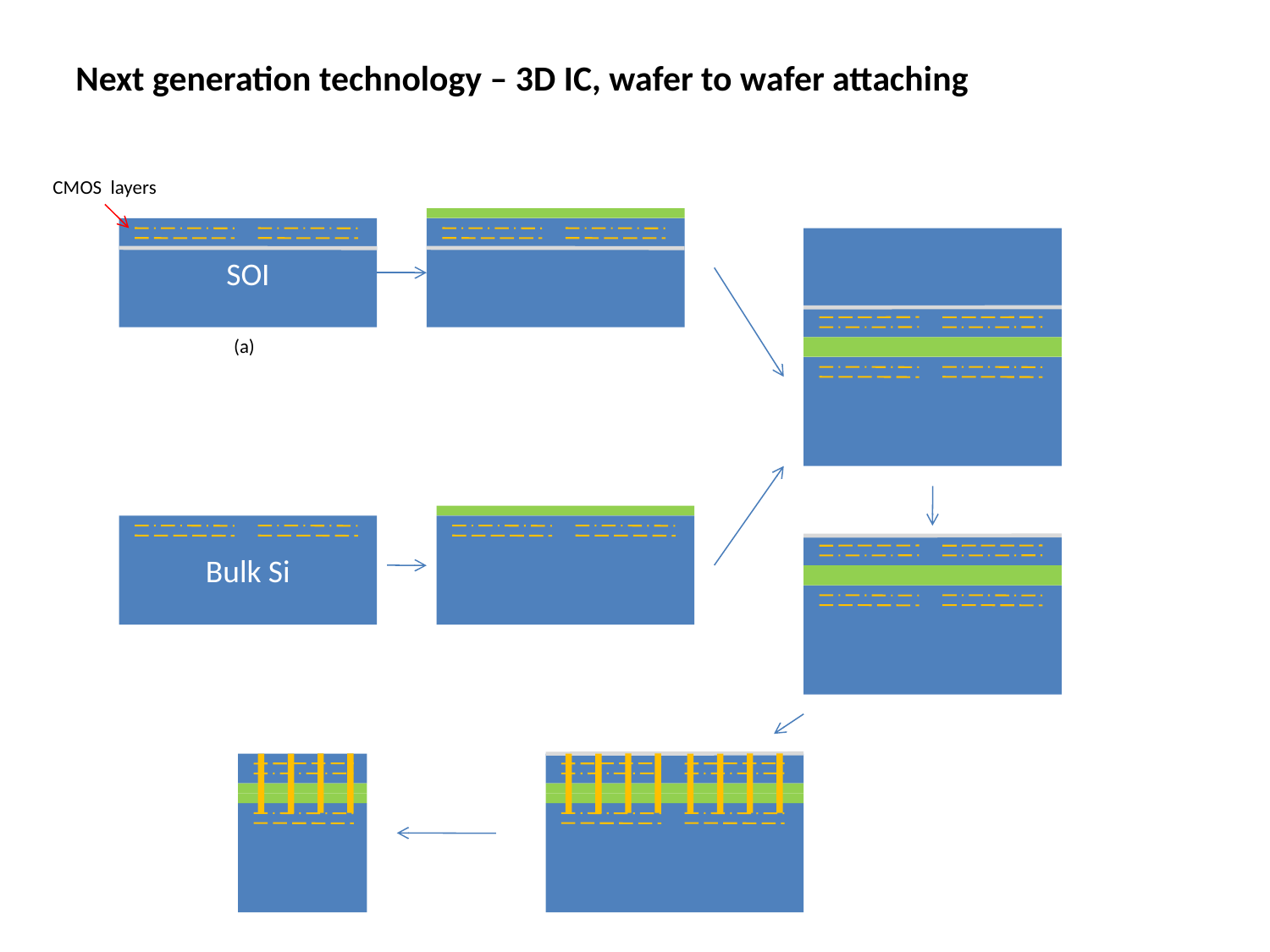

Next generation technology – 3D IC, wafer to wafer attaching
CMOS  layers

SOI

(a)

Bulk Si